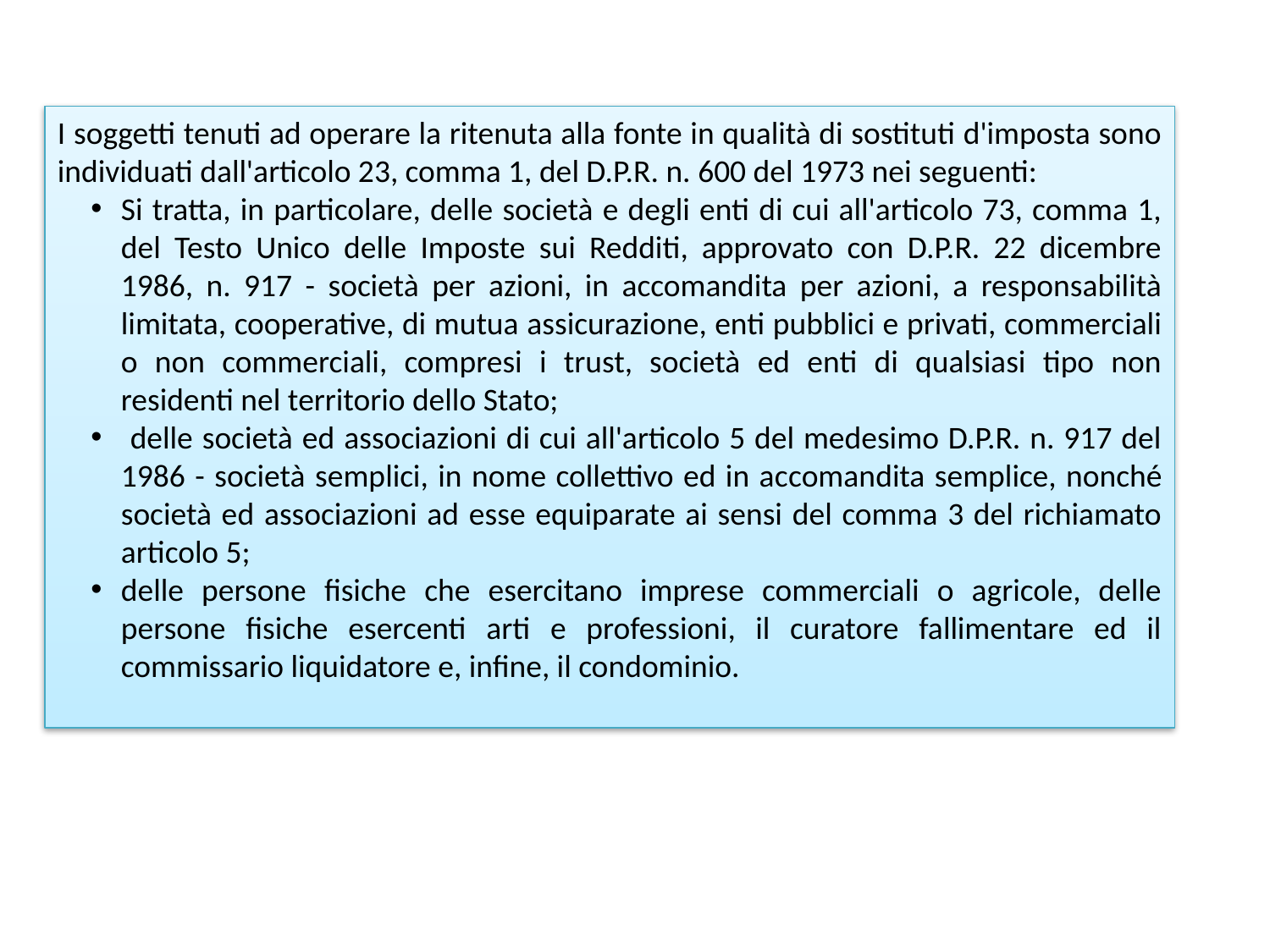

I soggetti tenuti ad operare la ritenuta alla fonte in qualità di sostituti d'imposta sono individuati dall'articolo 23, comma 1, del D.P.R. n. 600 del 1973 nei seguenti:
Si tratta, in particolare, delle società e degli enti di cui all'articolo 73, comma 1, del Testo Unico delle Imposte sui Redditi, approvato con D.P.R. 22 dicembre 1986, n. 917 - società per azioni, in accomandita per azioni, a responsabilità limitata, cooperative, di mutua assicurazione, enti pubblici e privati, commerciali o non commerciali, compresi i trust, società ed enti di qualsiasi tipo non residenti nel territorio dello Stato;
 delle società ed associazioni di cui all'articolo 5 del medesimo D.P.R. n. 917 del 1986 - società semplici, in nome collettivo ed in ac­comandita semplice, nonché società ed associazioni ad esse equiparate ai sensi del comma 3 del richiamato articolo 5;
delle persone fisiche che esercitano imprese commerciali o agricole, delle persone fisiche esercenti arti e professioni, il curatore fallimentare ed il commissario liquidatore e, infine, il condominio.